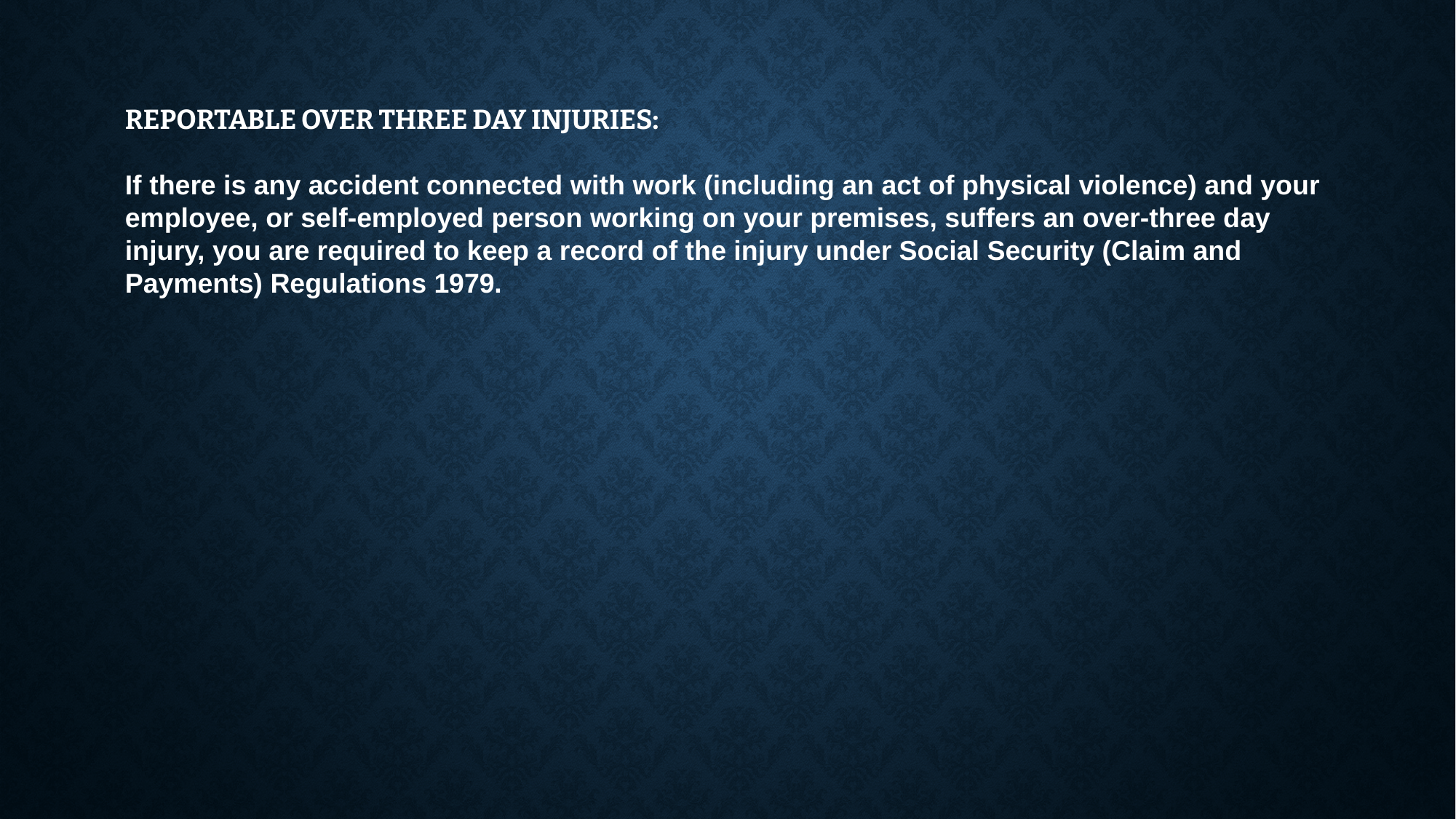

REPORTABLE OVER THREE DAY INJURIES:

If there is any accident connected with work (including an act of physical violence) and your employee, or self-employed person working on your premises, suffers an over-three day injury, you are required to keep a record of the injury under Social Security (Claim and Payments) Regulations 1979.